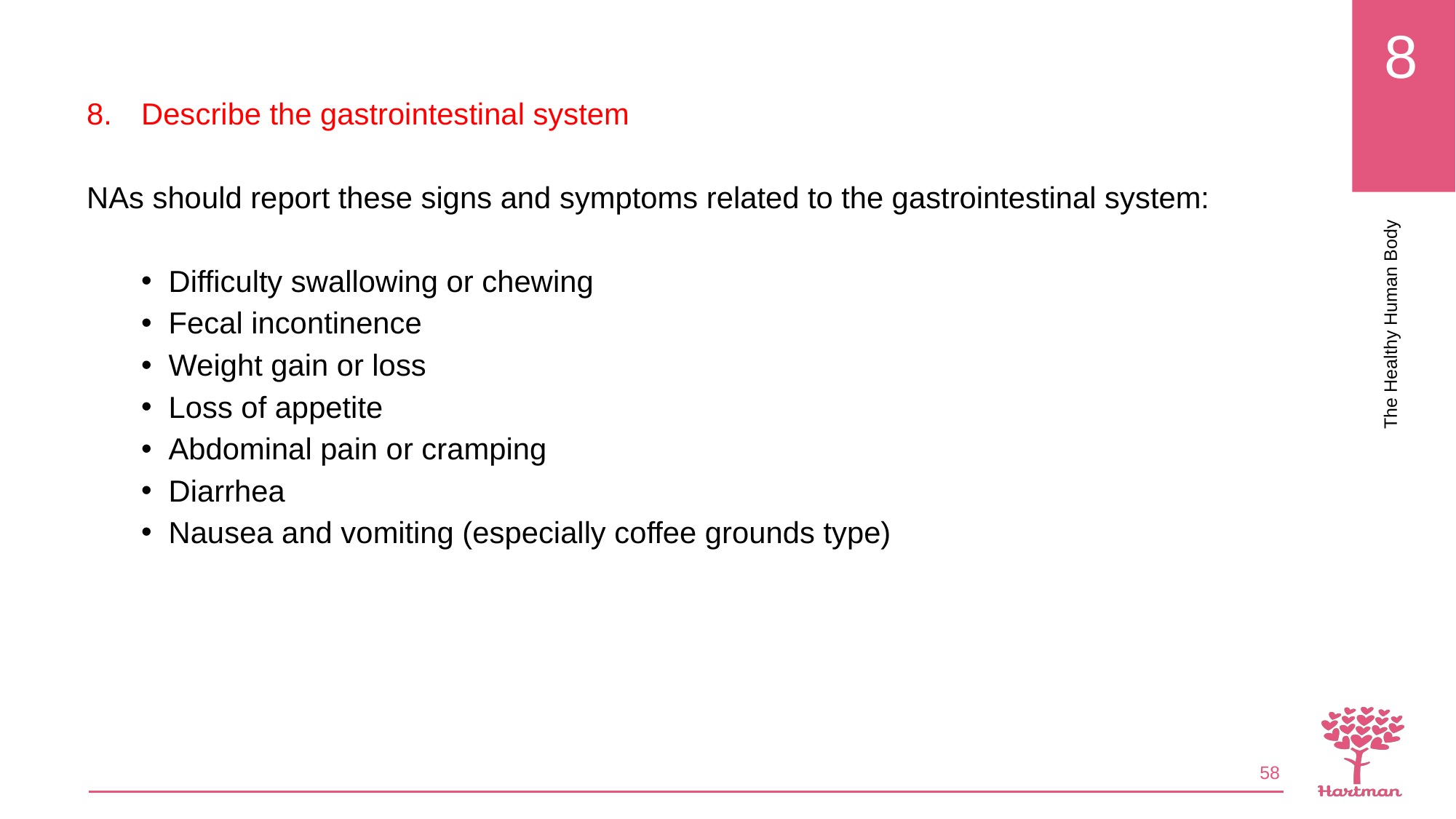

Describe the gastrointestinal system

NAs should report these signs and symptoms related to the gastrointestinal system:

Difficulty swallowing or chewing
Fecal incontinence
Weight gain or loss
Loss of appetite
Abdominal pain or cramping
Diarrhea
Nausea and vomiting (especially coffee grounds type)

58